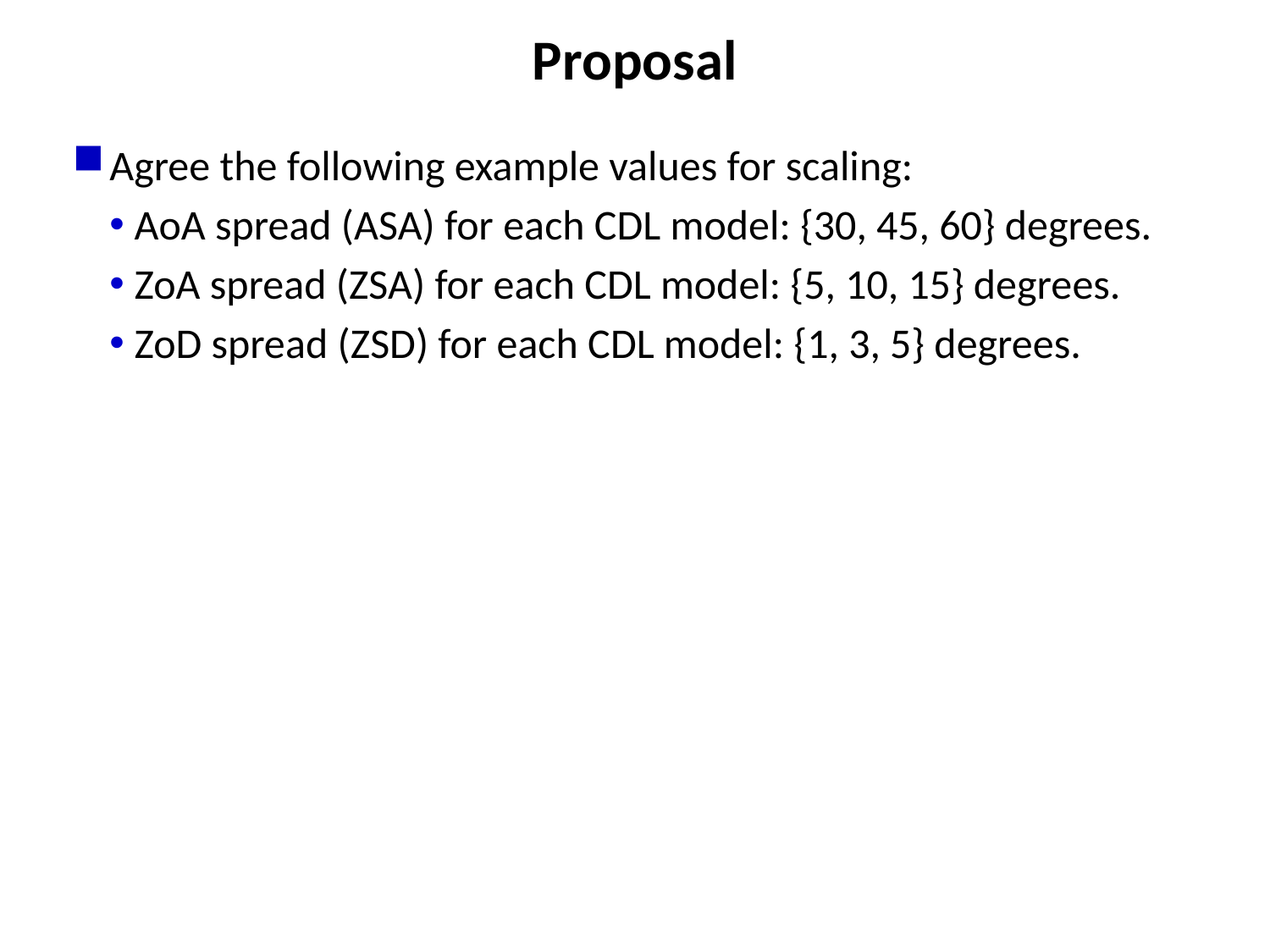

# Proposal
Agree the following example values for scaling:
AoA spread (ASA) for each CDL model: {30, 45, 60} degrees.
ZoA spread (ZSA) for each CDL model: {5, 10, 15} degrees.
ZoD spread (ZSD) for each CDL model: {1, 3, 5} degrees.